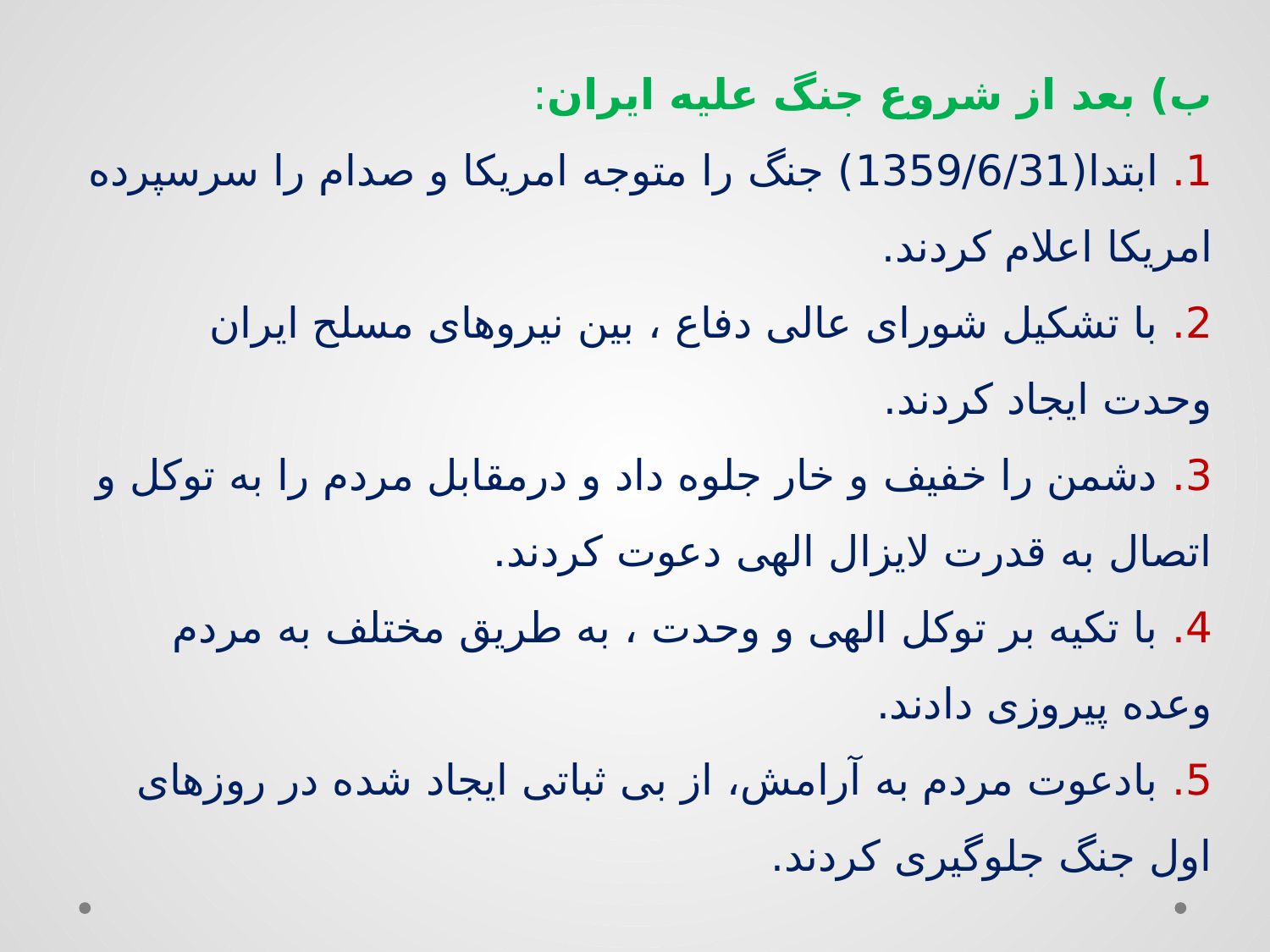

ب) بعد از شروع جنگ علیه ایران:
1. ابتدا(1359/6/31) جنگ را متوجه امریکا و صدام را سرسپرده امریکا اعلام کردند.
2. با تشکیل شورای عالی دفاع ، بین نیروهای مسلح ایران وحدت ایجاد کردند.
3. دشمن را خفیف و خار جلوه داد و درمقابل مردم را به توکل و اتصال به قدرت لایزال الهی دعوت کردند.
4. با تکیه بر توکل الهی و وحدت ، به طریق مختلف به مردم وعده پیروزی دادند.
5. بادعوت مردم به آرامش، از بی ثباتی ایجاد شده در روزهای اول جنگ جلوگیری کردند.